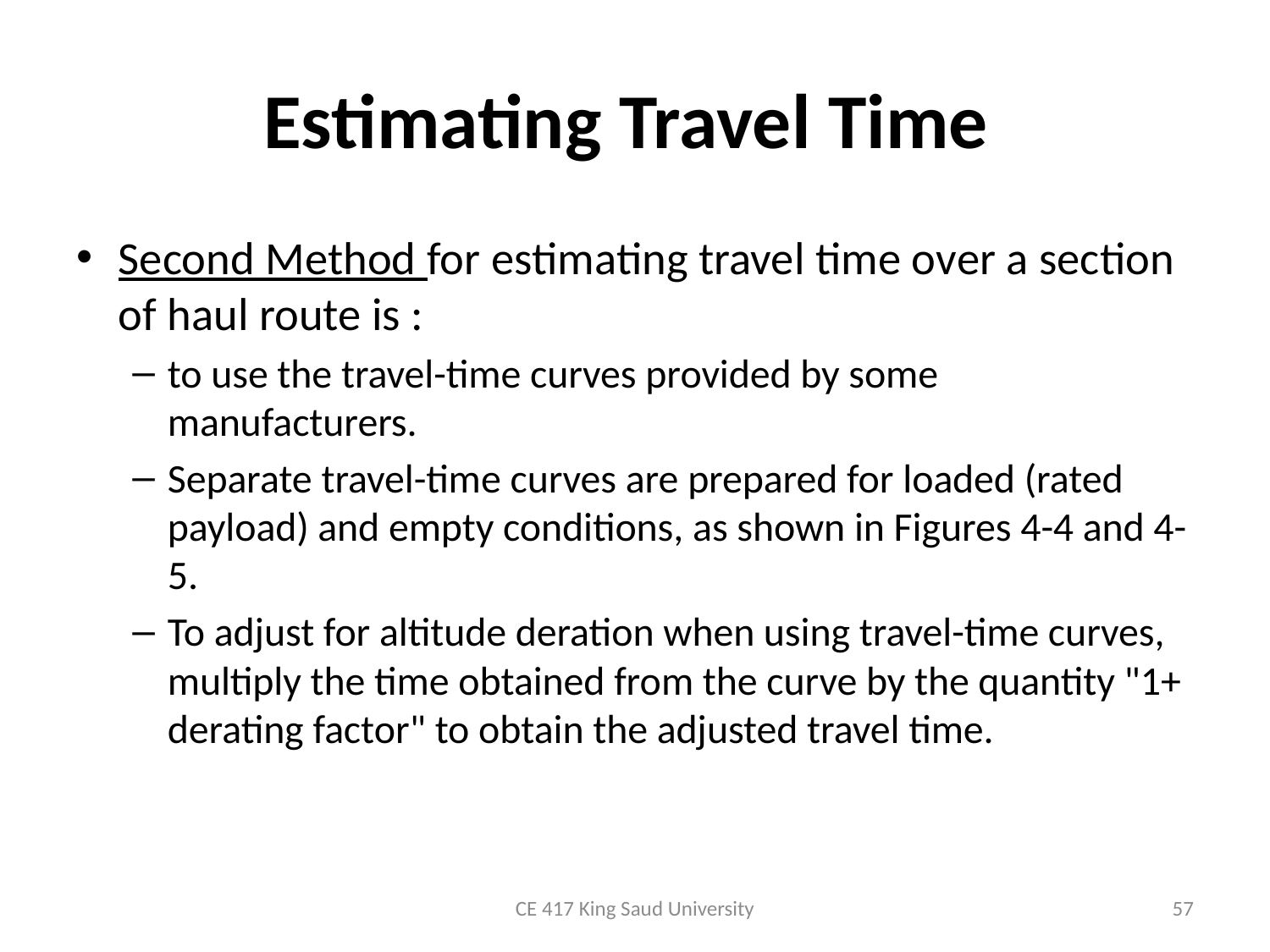

# Estimating Travel Time
Second Method for estimating travel time over a section of haul route is :
to use the travel-time curves provided by some manufacturers.
Separate travel-time curves are prepared for loaded (rated payload) and empty conditions, as shown in Figures 4-4 and 4-5.
To adjust for altitude deration when using travel-time curves, multiply the time obtained from the curve by the quantity "1+ derating factor" to obtain the adjusted travel time.

CE 417 King Saud University
57